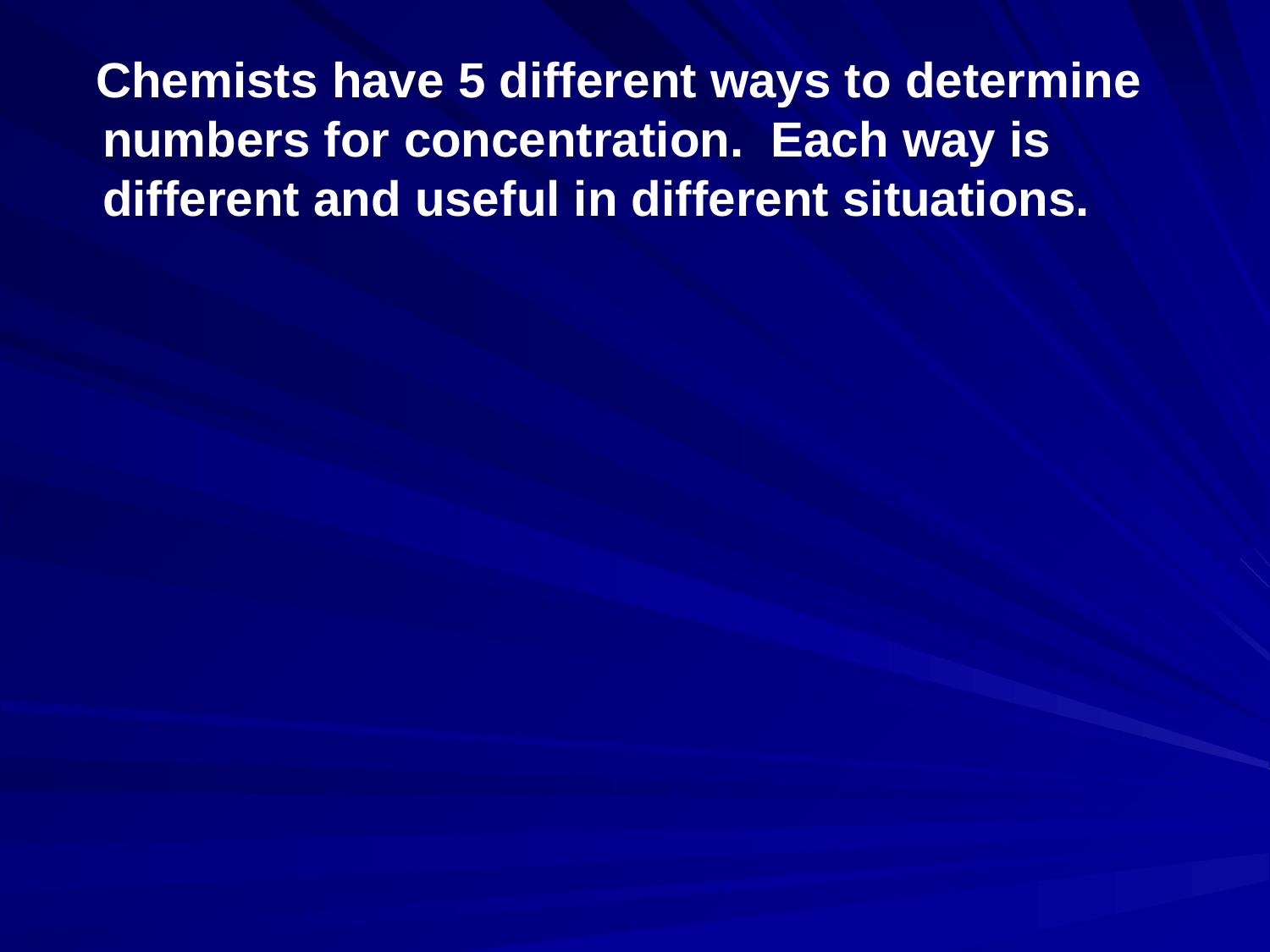

Chemists have 5 different ways to determine numbers for concentration.  Each way is different and useful in different situations.